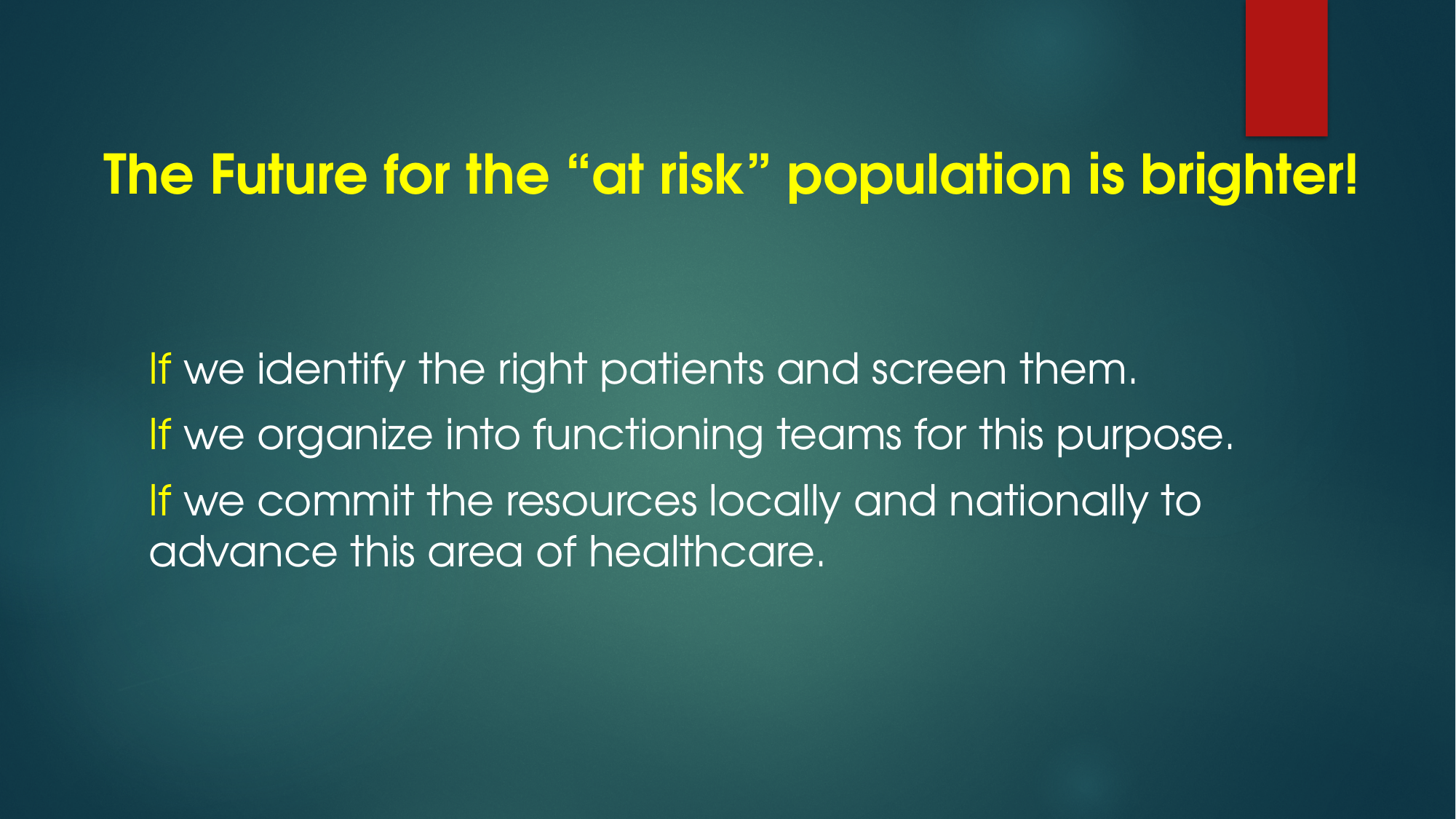

# The Future for the “at risk” population is brighter!
If we identify the right patients and screen them.
If we organize into functioning teams for this purpose.
If we commit the resources locally and nationally to advance this area of healthcare.